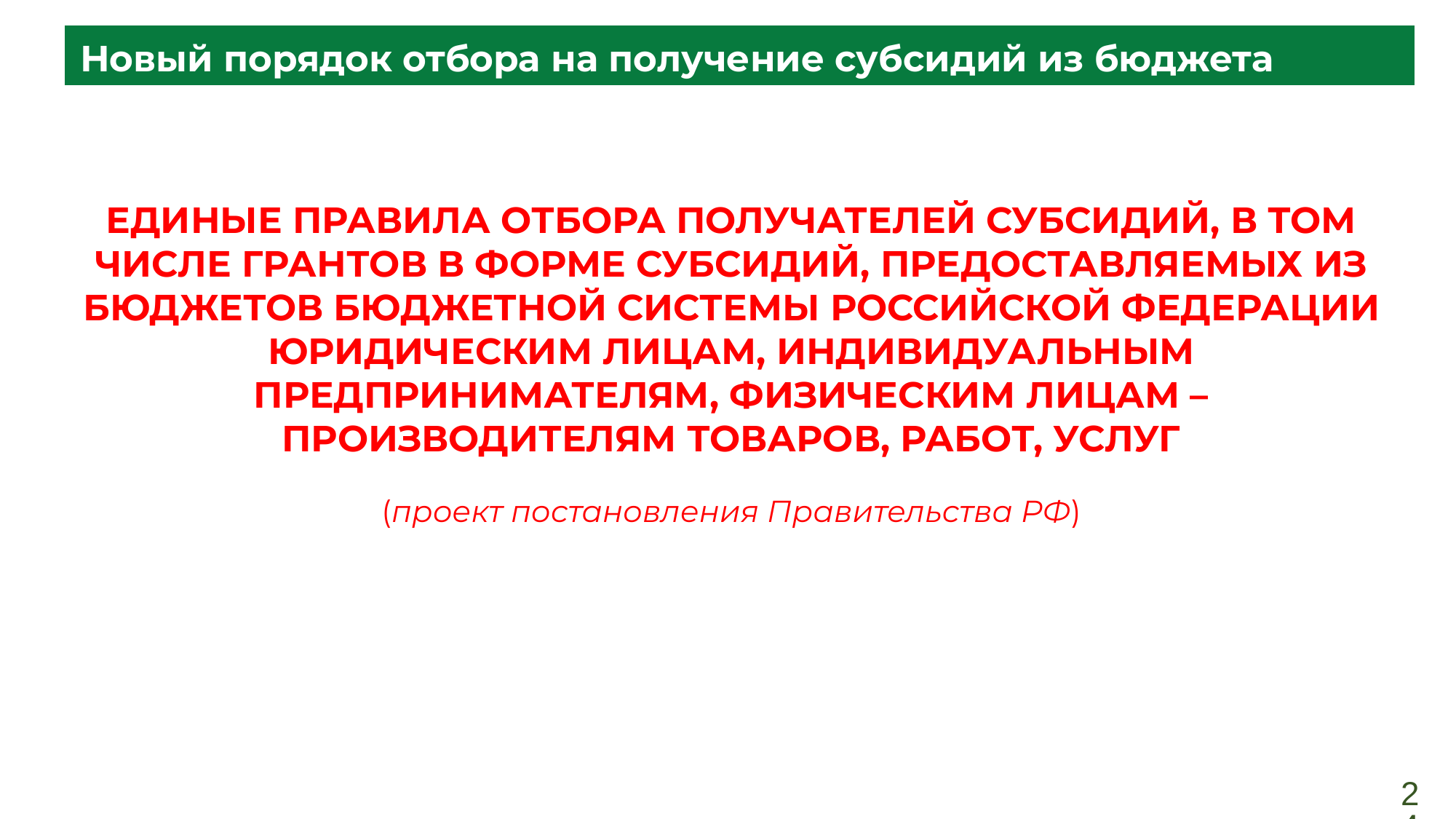

Новый порядок отбора на получение субсидий из бюджета
ЕДИНЫЕ ПРАВИЛА ОТБОРА ПОЛУЧАТЕЛЕЙ СУБСИДИЙ, В ТОМ ЧИСЛЕ ГРАНТОВ В ФОРМЕ СУБСИДИЙ, ПРЕДОСТАВЛЯЕМЫХ ИЗ БЮДЖЕТОВ БЮДЖЕТНОЙ СИСТЕМЫ РОССИЙСКОЙ ФЕДЕРАЦИИ ЮРИДИЧЕСКИМ ЛИЦАМ, ИНДИВИДУАЛЬНЫМ ПРЕДПРИНИМАТЕЛЯМ, ФИЗИЧЕСКИМ ЛИЦАМ – ПРОИЗВОДИТЕЛЯМ ТОВАРОВ, РАБОТ, УСЛУГ
(проект постановления Правительства РФ)
24